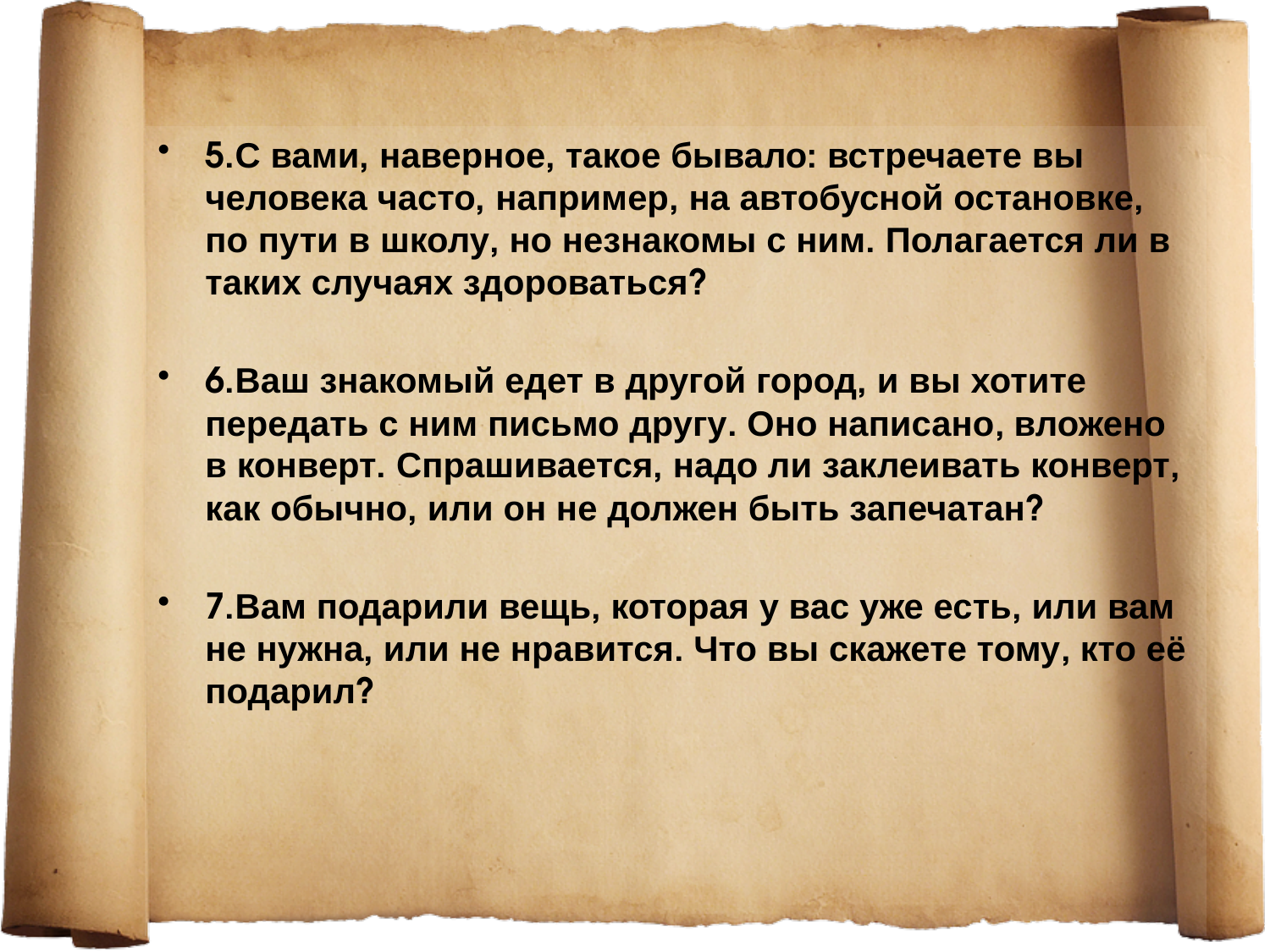

5.С вами, наверное, такое бывало: встречаете вы человека часто, например, на автобусной остановке, по пути в школу, но незнакомы с ним. Полагается ли в таких случаях здороваться?

6.Ваш знакомый едет в другой город, и вы хотите передать с ним письмо другу. Оно написано, вложено в конверт. Спрашивается, надо ли заклеивать конверт, как обычно, или он не должен быть запечатан?

7.Вам подарили вещь, которая у вас уже есть, или вам не нужна, или не нравится. Что вы скажете тому, кто её подарил?